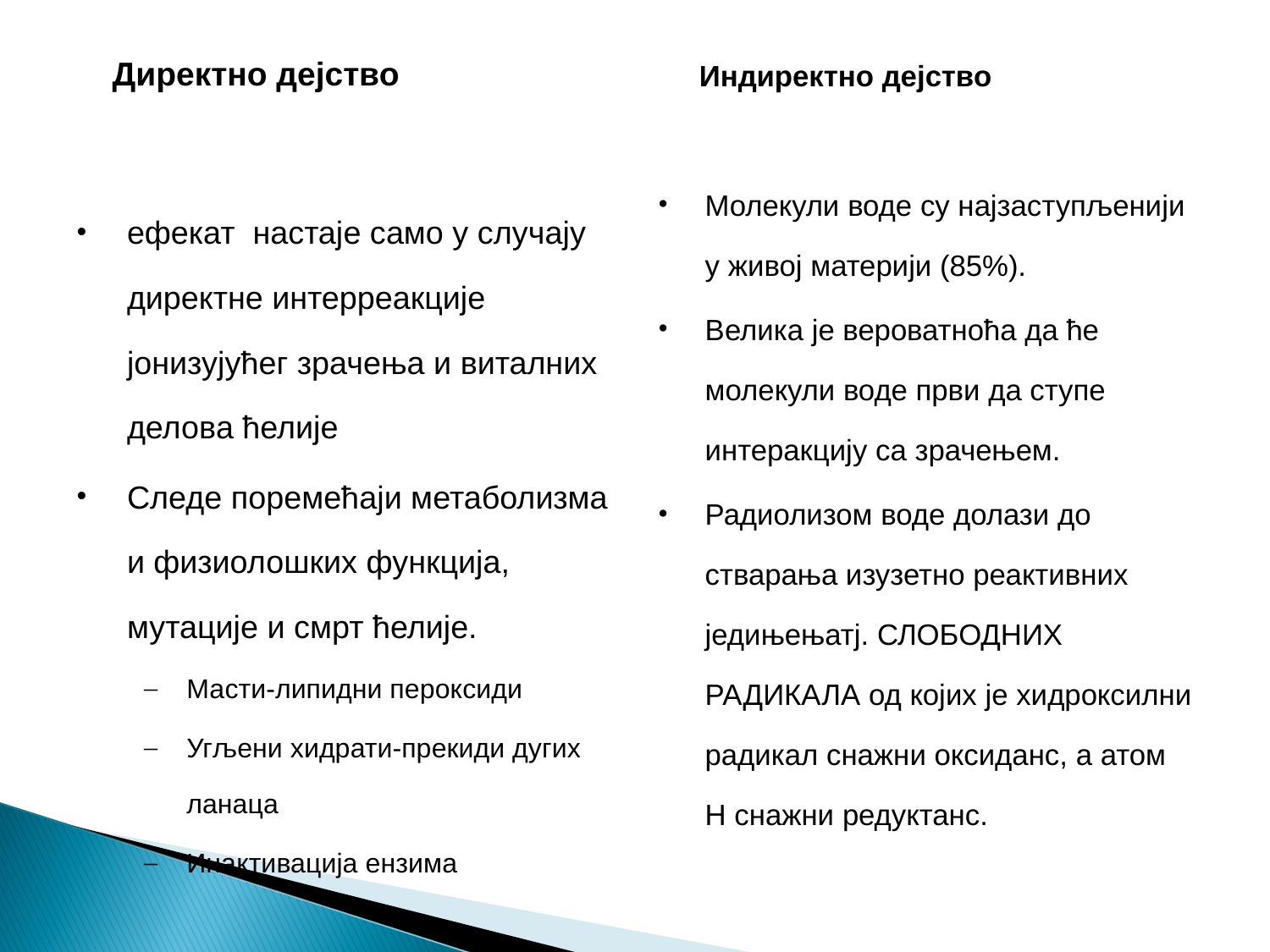

Индиректно дејство

Молекули воде су најзаступљенији у живој материји (85%).
Велика је вероватноћа да ће молекули воде први да ступе интеракцију са зрачењем.
Радиолизом воде долази до стварања изузетно реактивних једињењатј. СЛОБОДНИХ РАДИКАЛА од којих је хидроксилни радикал снажни оксиданс, а атом Н снажни редуктанс.

    Директно дејство

ефeкат  настаје само у случају директне интерреакције јонизујућег зрачења и виталних делова ћелије
Следе поремећаји метаболизма и физиолошких функција, мутације и смрт ћелије.
Масти-липидни пероксиди
Угљени хидрати-прекиди дугих ланаца
Инактивација ензима